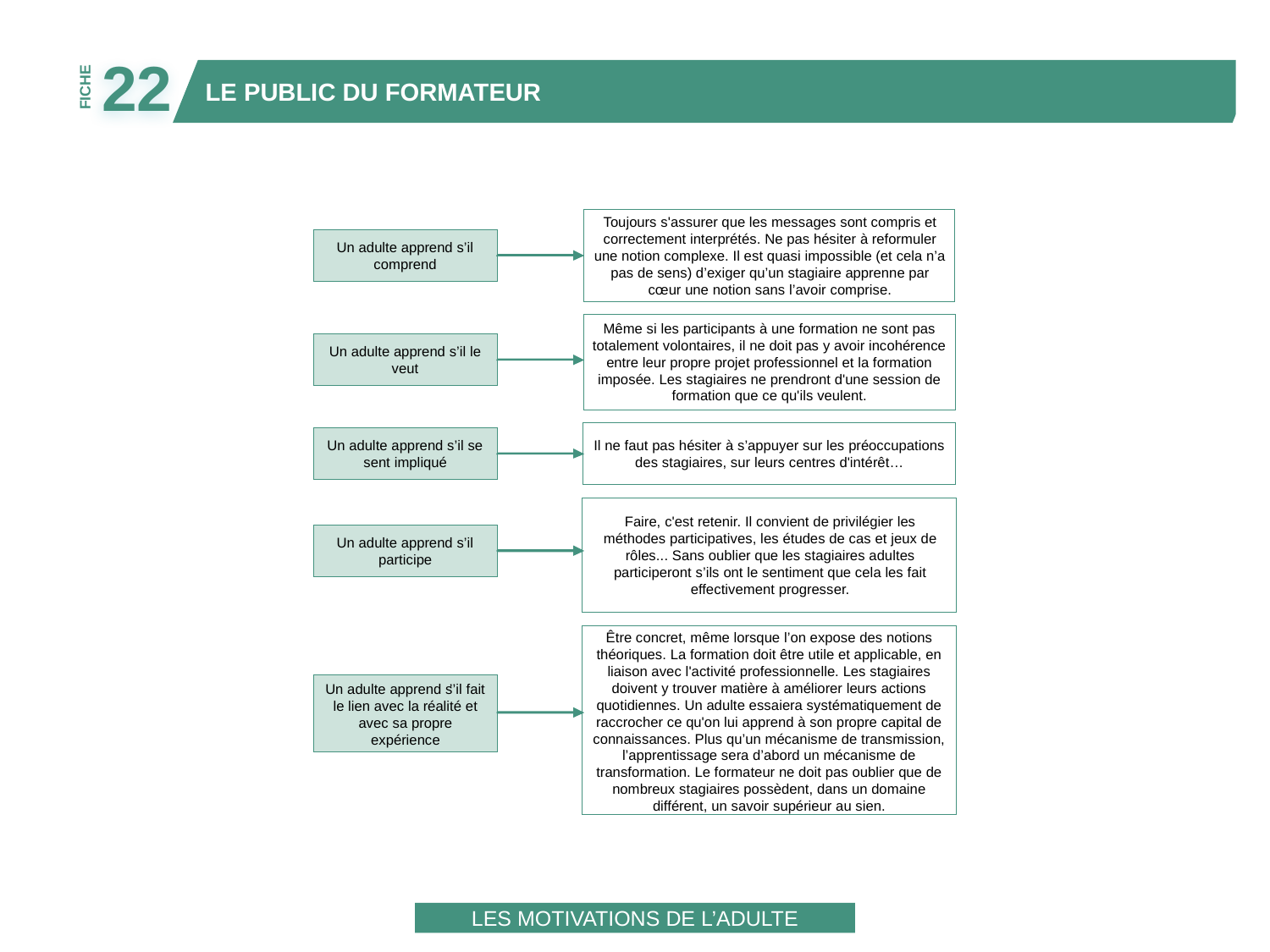

22

LE PUBLIC DU FORMATEUR
FICHE

Toujours s'assurer que les messages sont compris et
correctement interprétés. Ne pas hésiter à reformuler
une notion complexe. Il est quasi impossible (et cela n’a
pas de sens) d’exiger qu’un stagiaire apprenne par
cœur une notion sans l’avoir comprise.

Un adulte apprend s’il
comprend

Même si les participants à une formation ne sont pas
totalement volontaires, il ne doit pas y avoir incohérence
entre leur propre projet professionnel et la formation
imposée. Les stagiaires ne prendront d'une session de
formation que ce qu'ils veulent.

Un adulte apprend s’il le
veut

Un adulte apprend s’il se
sent impliqué
Il ne faut pas hésiter à s’appuyer sur les préoccupations
des stagiaires, sur leurs centres d'intérêt…

Faire, c'est retenir. Il convient de privilégier les
méthodes participatives, les études de cas et jeux de
rôles... Sans oublier que les stagiaires adultes
participeront s’ils ont le sentiment que cela les fait
effectivement progresser.

Un adulte apprend s’il
participe

Être concret, même lorsque l’on expose des notions
théoriques. La formation doit être utile et applicable, en
liaison avec l'activité professionnelle. Les stagiaires
doivent y trouver matière à améliorer leurs actions
quotidiennes. Un adulte essaiera systématiquement de
raccrocher ce qu'on lui apprend à son propre capital de
connaissances. Plus qu’un mécanisme de transmission,
l’apprentissage sera d’abord un mécanisme de
transformation. Le formateur ne doit pas oublier que de
nombreux stagiaires possèdent, dans un domaine
différent, un savoir supérieur au sien.

Un adulte apprend s’il fait
le lien avec la réalité et
avec sa propre
expérience
’

LES MOTIVATIONS DE L’ADULTE